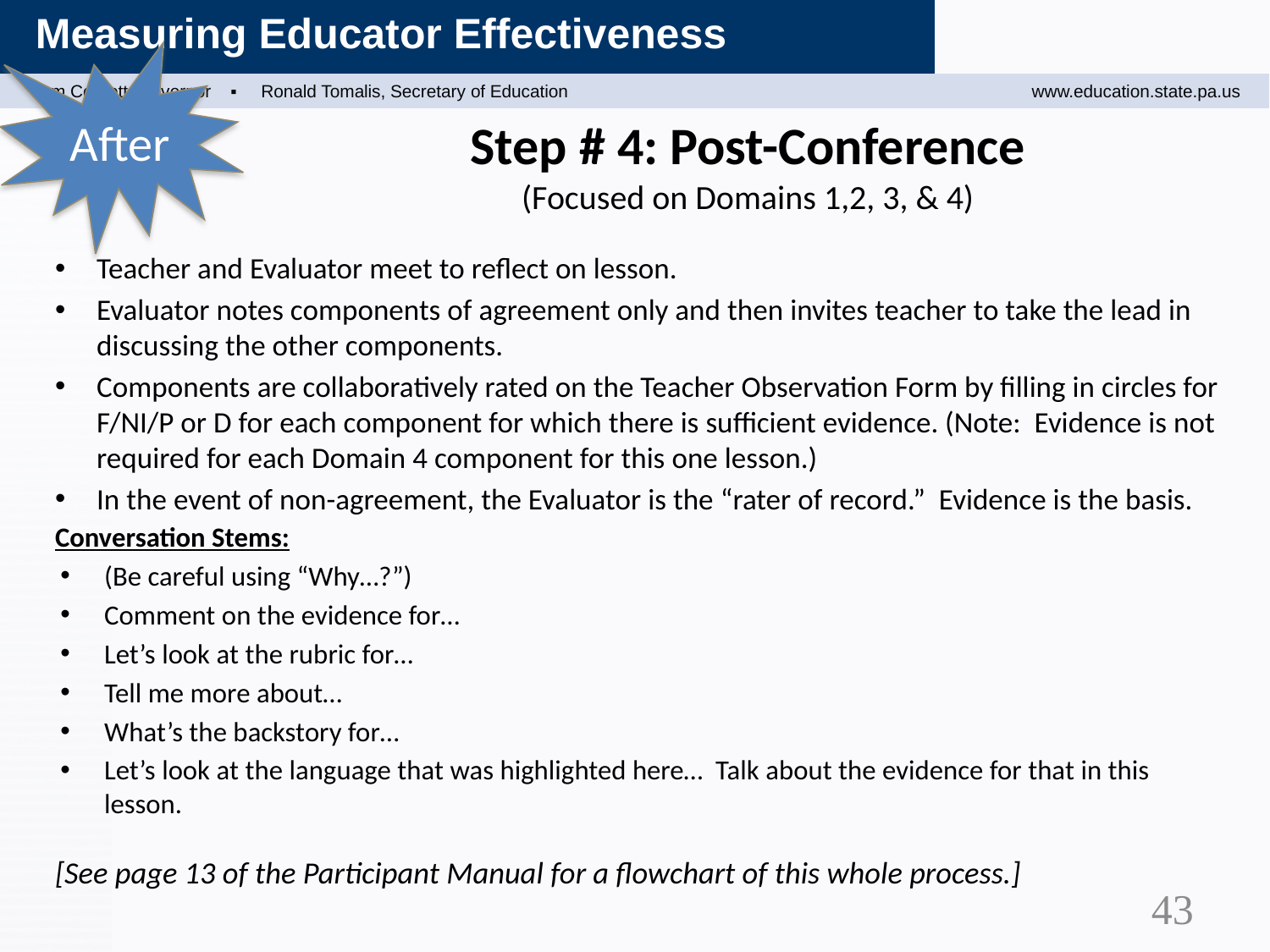

After
# Step # 4: Post-Conference (Focused on Domains 1,2, 3, & 4)
Teacher and Evaluator meet to reflect on lesson.
Evaluator notes components of agreement only and then invites teacher to take the lead in discussing the other components.
Components are collaboratively rated on the Teacher Observation Form by filling in circles for F/NI/P or D for each component for which there is sufficient evidence. (Note:  Evidence is not required for each Domain 4 component for this one lesson.)
In the event of non-agreement, the Evaluator is the “rater of record.”  Evidence is the basis.
Conversation Stems:
(Be careful using “Why…?”)
Comment on the evidence for…
Let’s look at the rubric for…
Tell me more about…
What’s the backstory for…
Let’s look at the language that was highlighted here…  Talk about the evidence for that in this lesson.

[See page 13 of the Participant Manual for a flowchart of this whole process.]
43